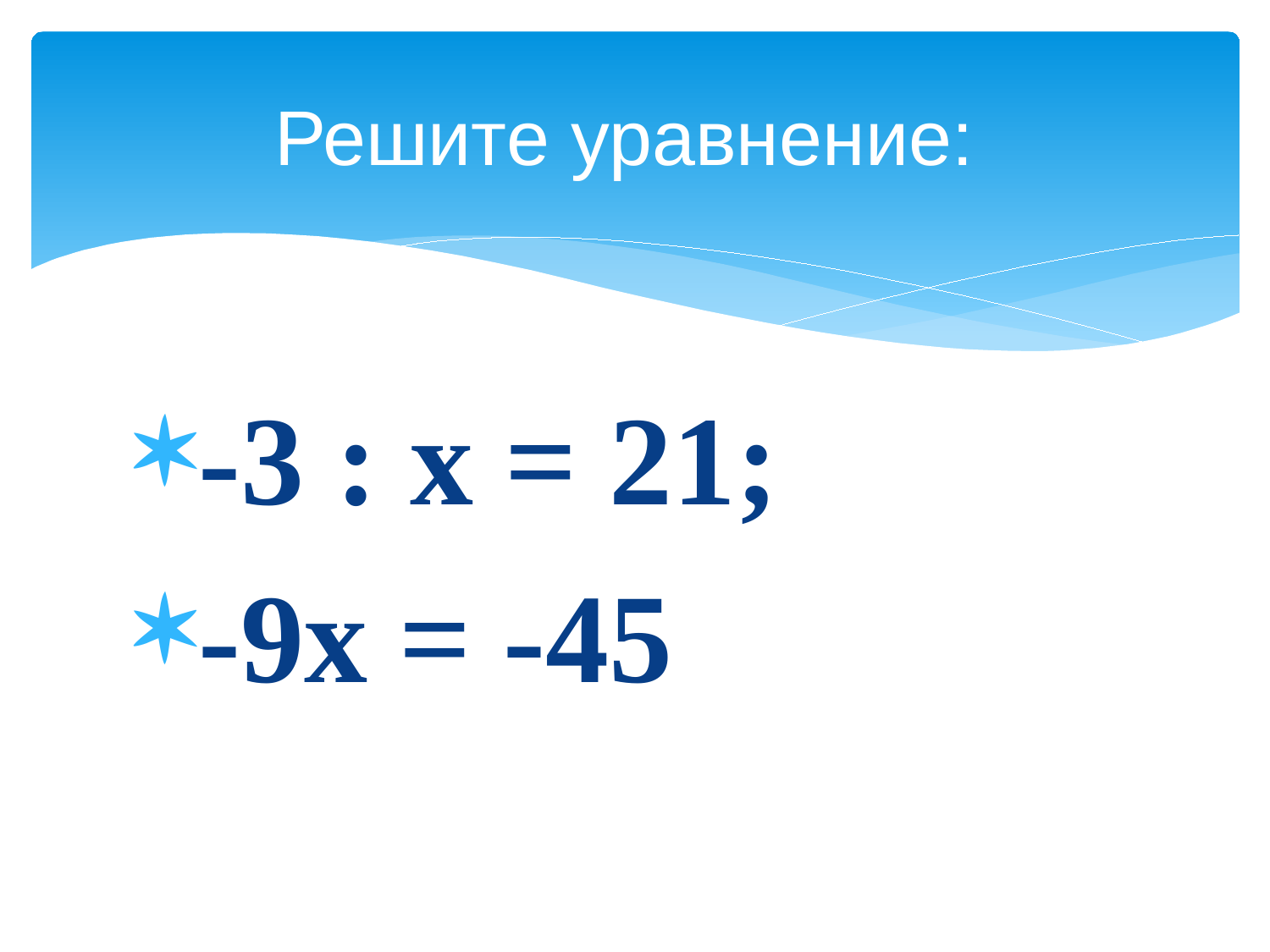

# Решите уравнение:
-3 : x = 21;
-9x = -45